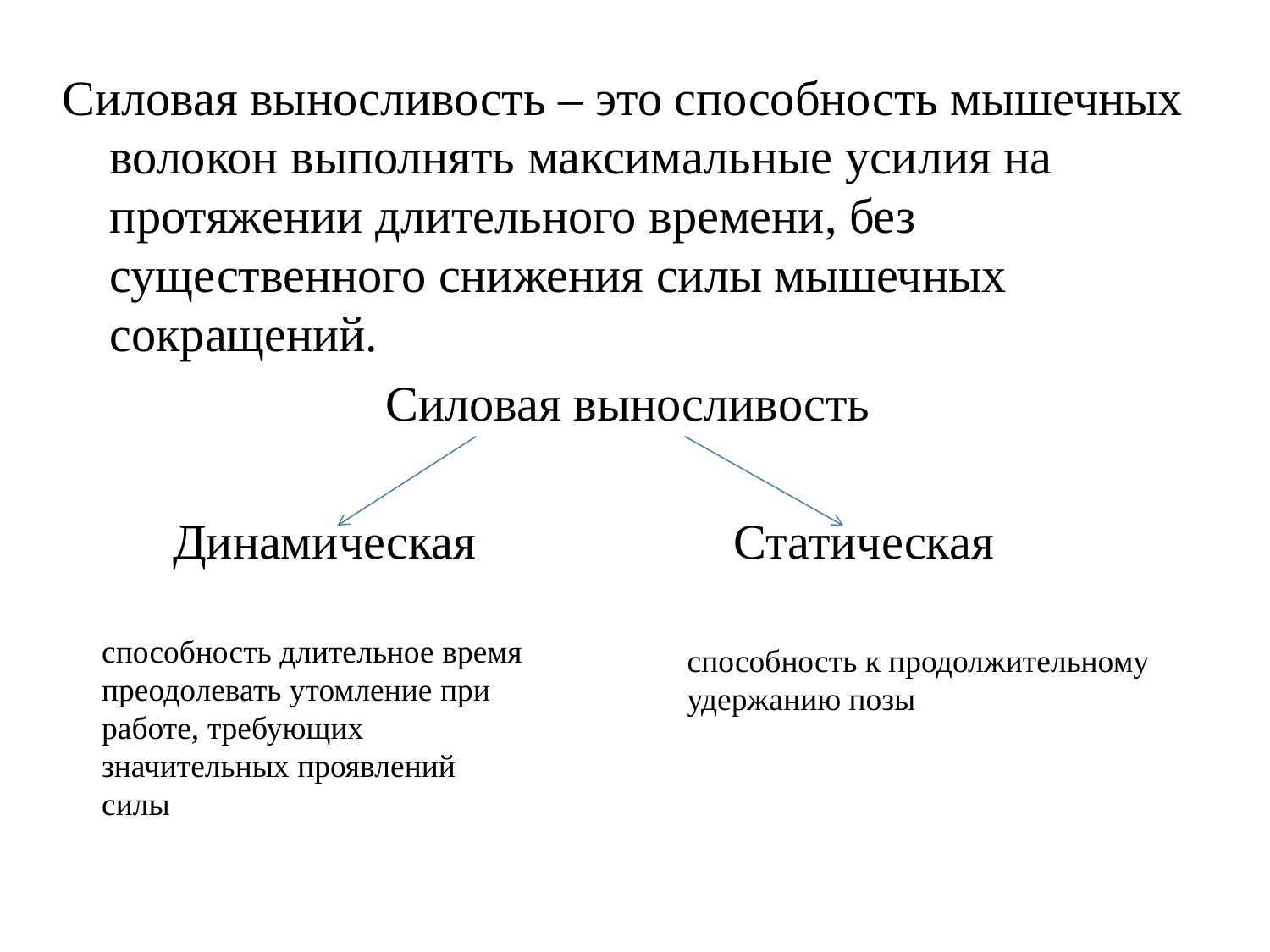

Силовая выносливость – это способность мышечных волокон выполнять максимальные усилия на протяжении длительного времени, без существенного снижения силы мышечных сокращений.
Силовая выносливость

         Динамическая                     Статическая

способность длительное время преодолевать утомление при работе, требующих значительных проявлений   силы
способность к продолжительному удержанию позы